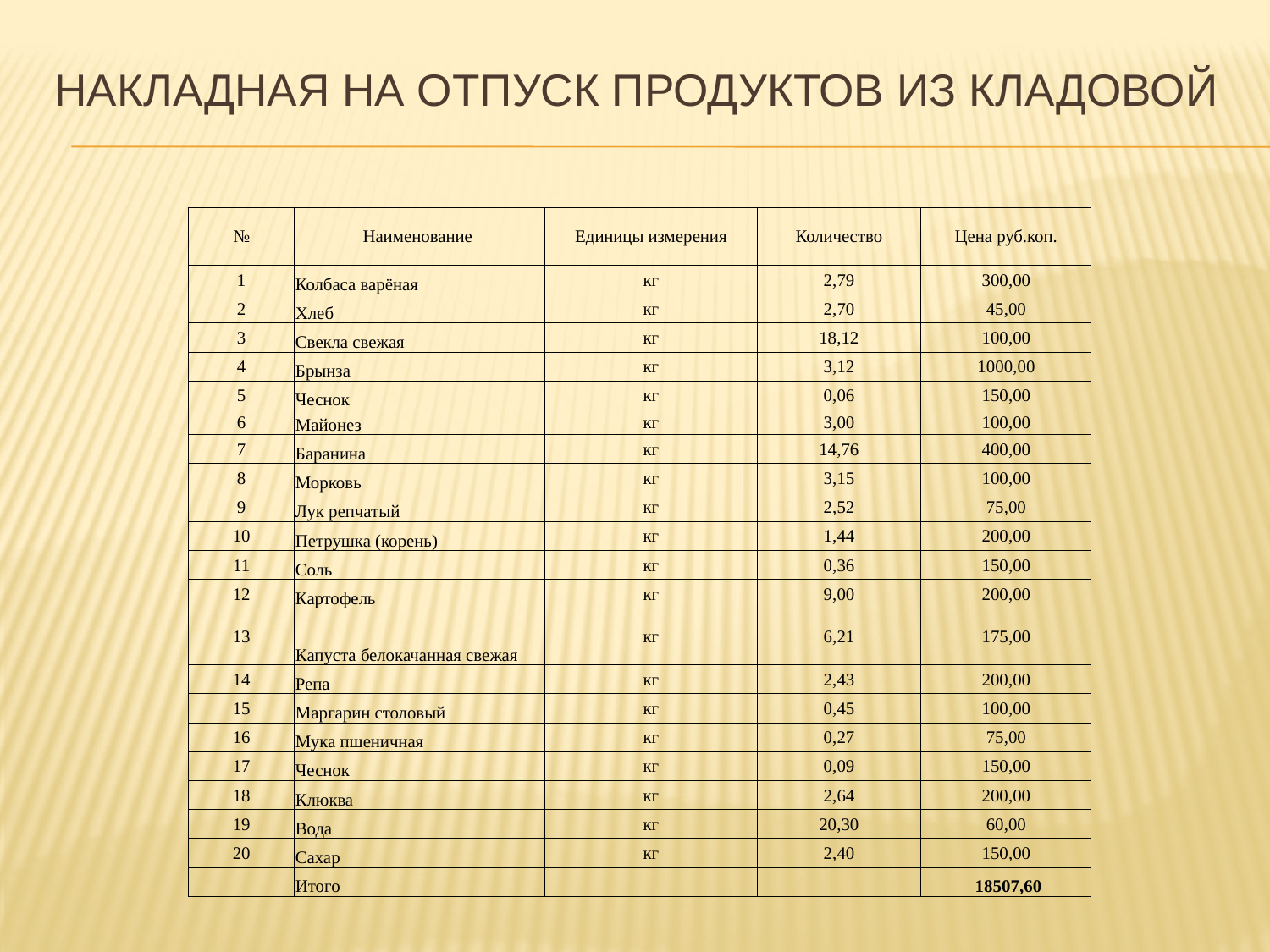

# Накладная на отпуск продуктов из кладовой
|  |  |  |  |  |
| --- | --- | --- | --- | --- |
| № | Наименование | Единицы измерения | Количество | Цена руб.коп. |
| 1 | Колбаса варёная | кг | 2,79 | 300,00 |
| 2 | Хлеб | кг | 2,70 | 45,00 |
| 3 | Свекла свежая | кг | 18,12 | 100,00 |
| 4 | Брынза | кг | 3,12 | 1000,00 |
| 5 | Чеснок | кг | 0,06 | 150,00 |
| 6 | Майонез | кг | 3,00 | 100,00 |
| 7 | Баранина | кг | 14,76 | 400,00 |
| 8 | Морковь | кг | 3,15 | 100,00 |
| 9 | Лук репчатый | кг | 2,52 | 75,00 |
| 10 | Петрушка (корень) | кг | 1,44 | 200,00 |
| 11 | Соль | кг | 0,36 | 150,00 |
| 12 | Картофель | кг | 9,00 | 200,00 |
| 13 | Капуста белокачанная свежая | кг | 6,21 | 175,00 |
| 14 | Репа | кг | 2,43 | 200,00 |
| 15 | Маргарин столовый | кг | 0,45 | 100,00 |
| 16 | Мука пшеничная | кг | 0,27 | 75,00 |
| 17 | Чеснок | кг | 0,09 | 150,00 |
| 18 | Клюква | кг | 2,64 | 200,00 |
| 19 | Вода | кг | 20,30 | 60,00 |
| 20 | Сахар | кг | 2,40 | 150,00 |
|  | Итого |  |  | 18507,60 |
|  |  |  |  |  |
|  |  |  |  |  |